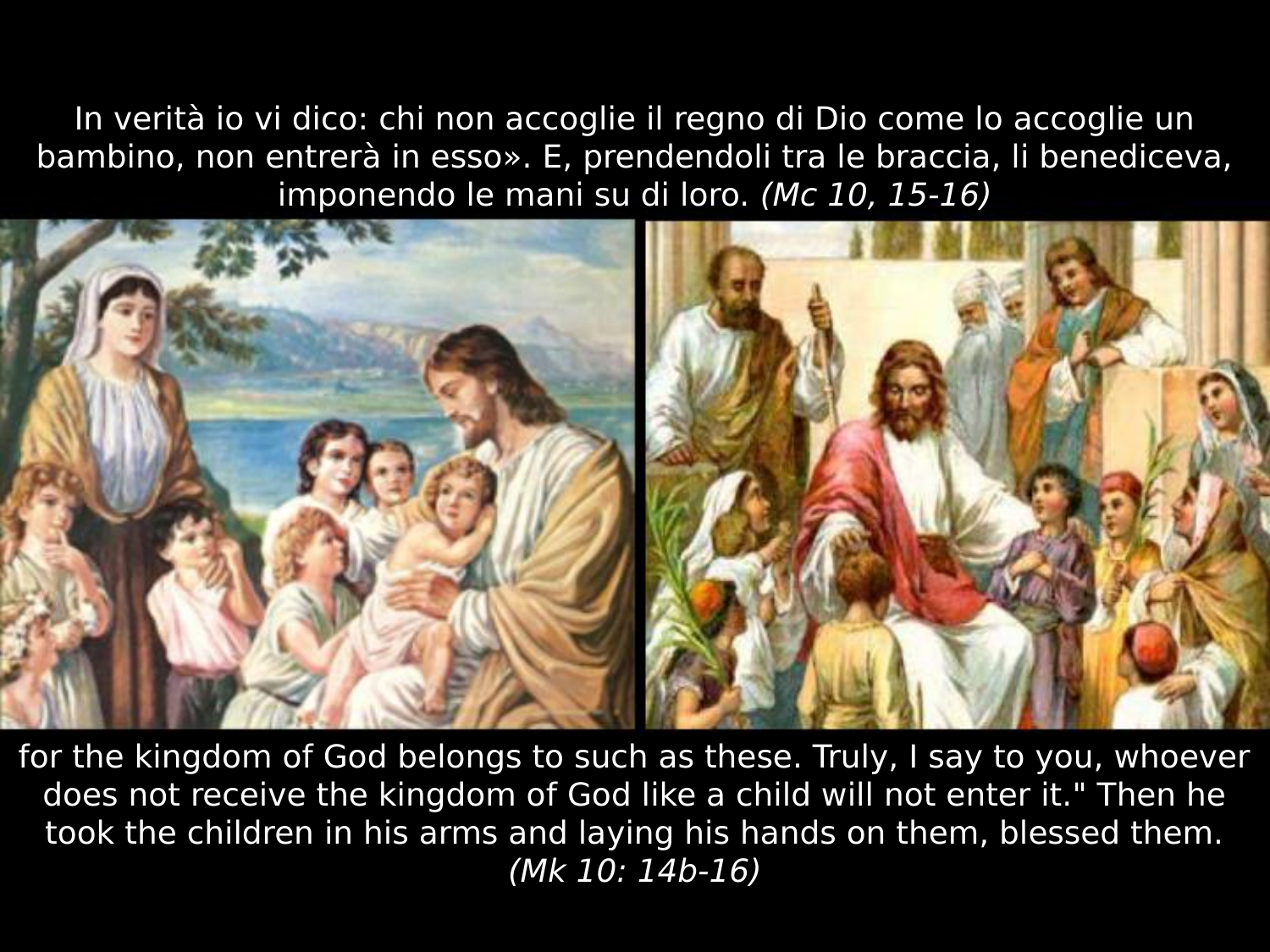

# In verità io vi dico: chi non accoglie il regno di Dio come lo accoglie un bambino, non entrerà in esso». E, prendendoli tra le braccia, li benediceva, imponendo le mani su di loro. (Mc 10, 15-16)
for the kingdom of God belongs to such as these. Truly, I say to you, whoever does not receive the kingdom of God like a child will not enter it." Then he took the children in his arms and laying his hands on them, blessed them. (Mk 10: 14b-16)